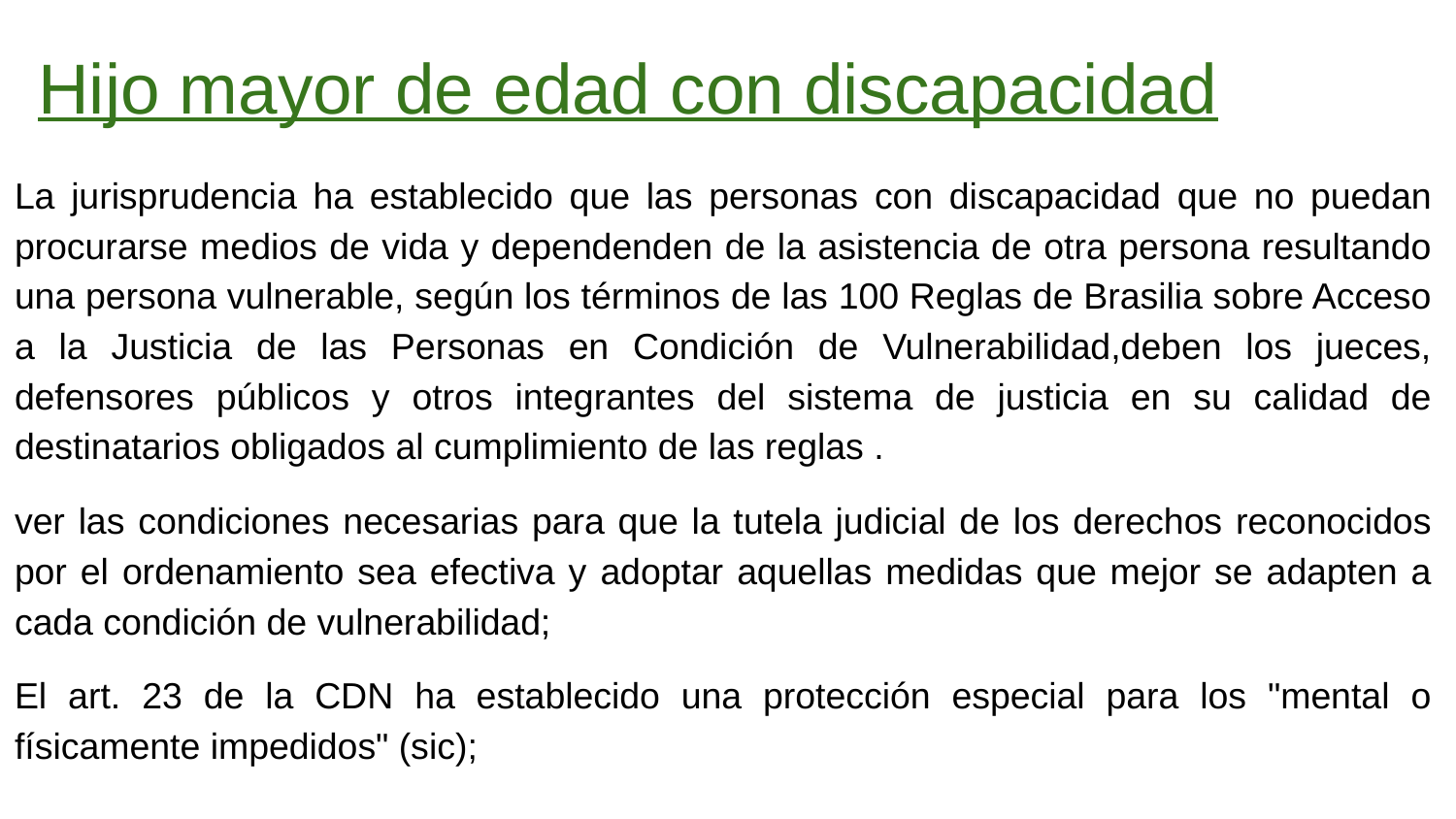

# Hijo mayor de edad con discapacidad
La jurisprudencia ha establecido que las personas con discapacidad que no puedan procurarse medios de vida y dependenden de la asistencia de otra persona resultando una persona vulnerable, según los términos de las 100 Reglas de Brasilia sobre Acceso a la Justicia de las Personas en Condición de Vulnerabilidad,deben los jueces, defensores públicos y otros integrantes del sistema de justicia en su calidad de destinatarios obligados al cumplimiento de las reglas .
ver las condiciones necesarias para que la tutela judicial de los derechos reconocidos por el ordenamiento sea efectiva y adoptar aquellas medidas que mejor se adapten a cada condición de vulnerabilidad;
El art. 23 de la CDN ha establecido una protección especial para los "mental o físicamente impedidos" (sic);